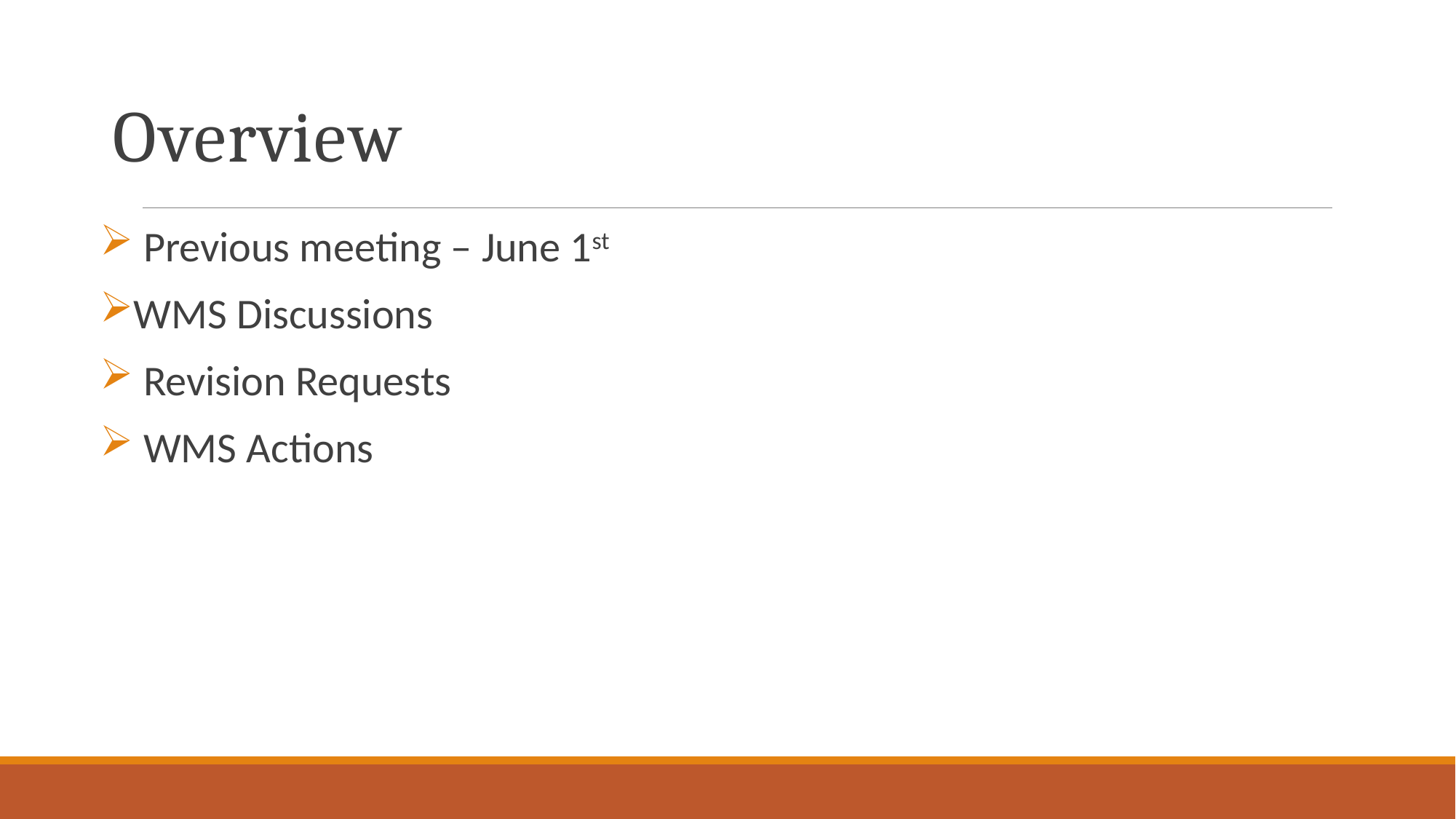

# Overview
 Previous meeting – June 1st
WMS Discussions
 Revision Requests
 WMS Actions